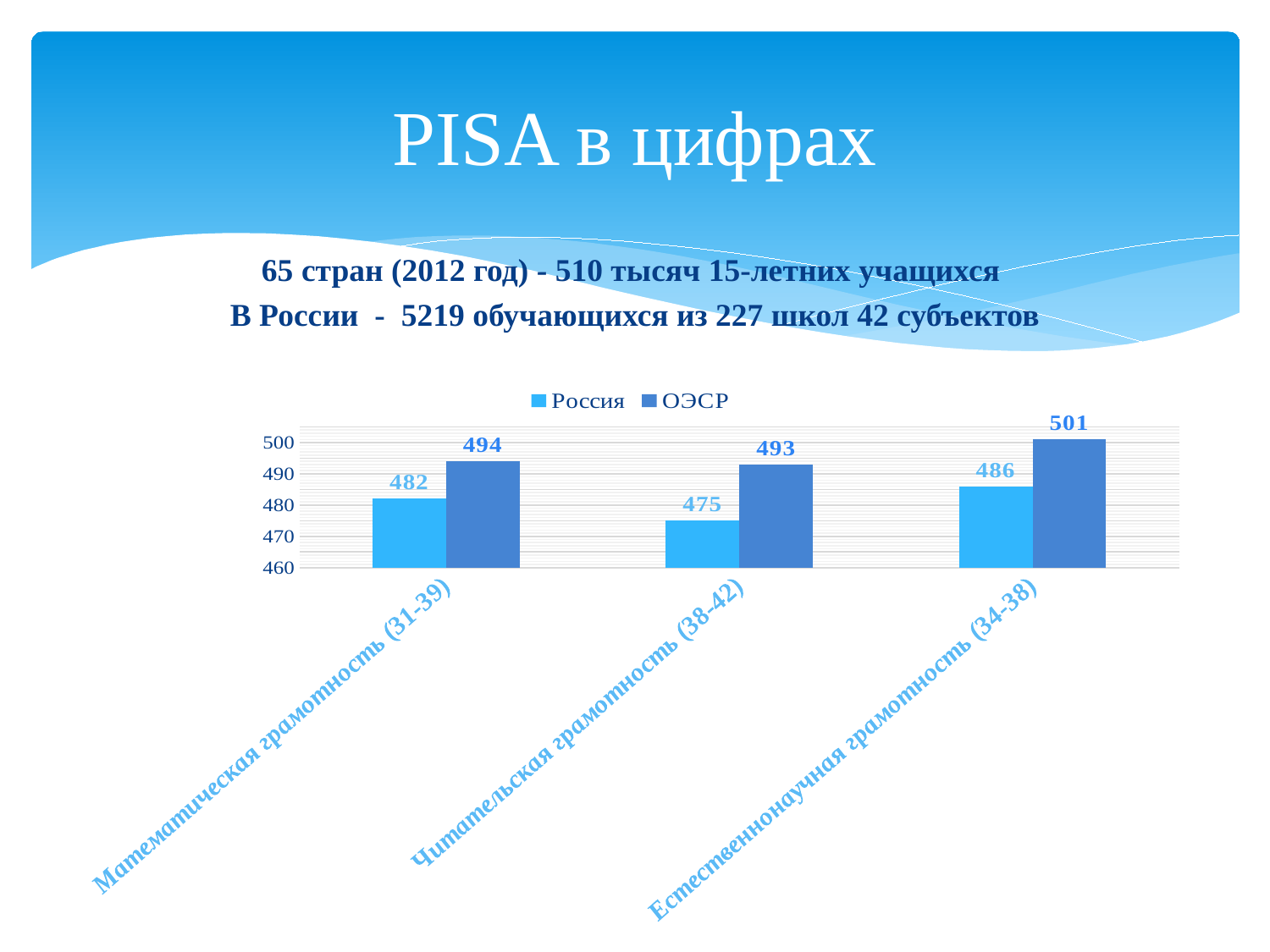

# PISA в цифрах
65 стран (2012 год) - 510 тысяч 15-летних учащихся
В России  -  5219 обучающихся из 227 школ 42 субъектов

### Chart

| Category | Россия | ОЭСР |
|---|---|---|
| Математическая грамотность (31-39) | 482.0 | 494.0 |
| Читательская грамотность (38-42) | 475.0 | 493.0 |
| Естественнонаучная грамотность (34-38) | 486.0 | 501.0 |